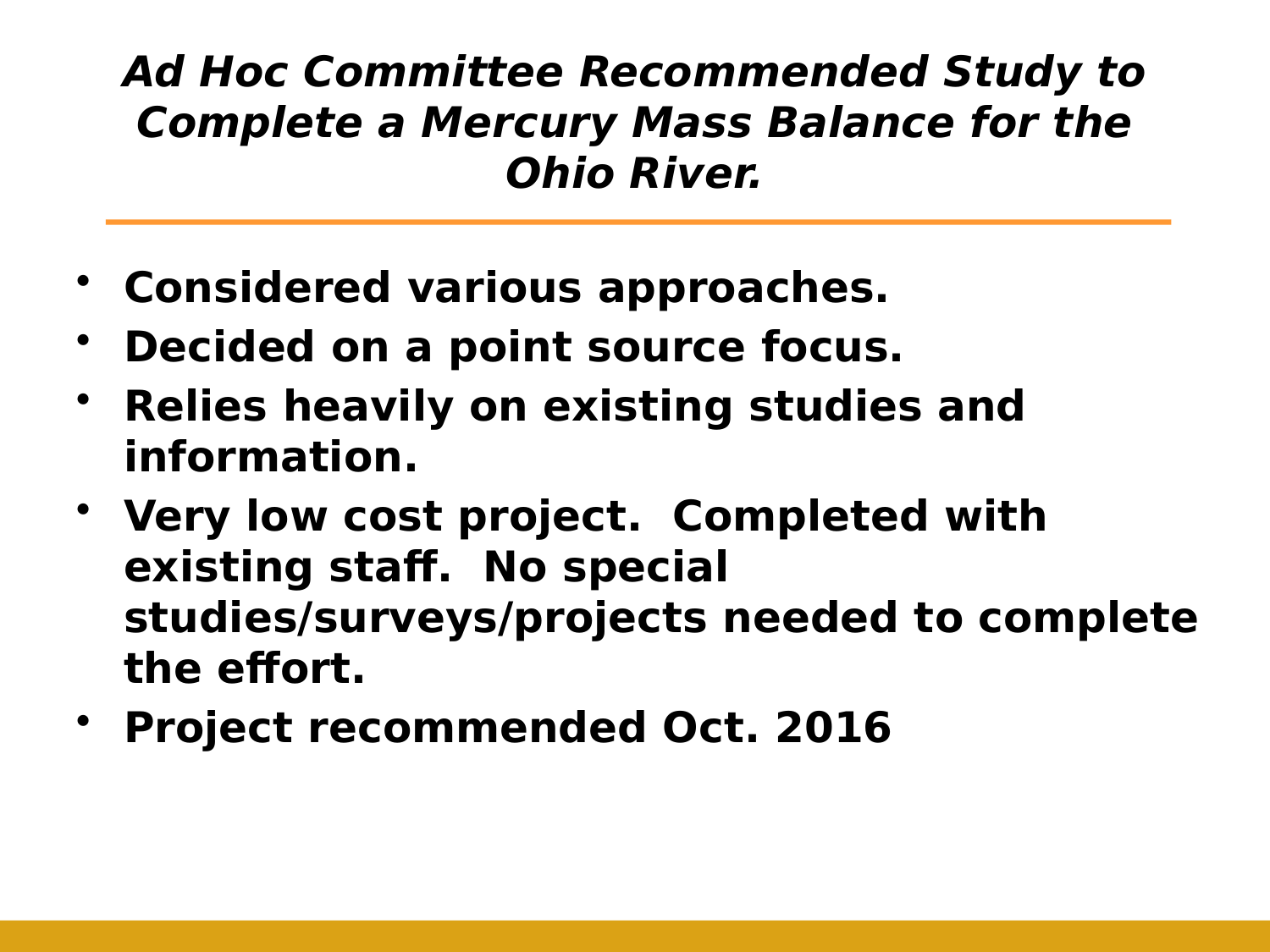

# Ad Hoc Committee Recommended Study to Complete a Mercury Mass Balance for the Ohio River.

Considered various approaches.
Decided on a point source focus.
Relies heavily on existing studies and information.
Very low cost project.  Completed with existing staff.  No special studies/surveys/projects needed to complete the effort.
Project recommended Oct. 2016